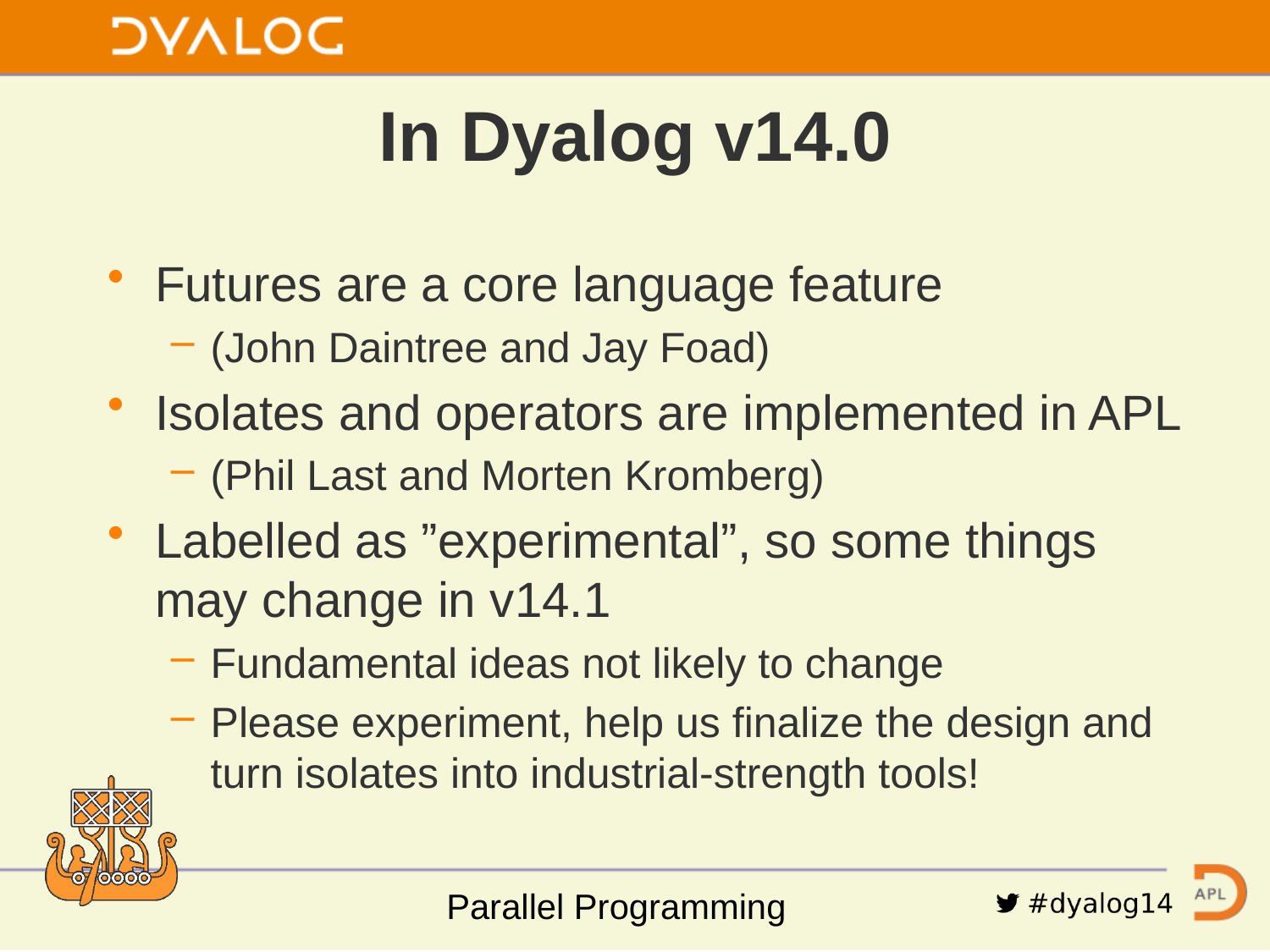

# In Dyalog v14.0
Futures are a core language feature
(John Daintree and Jay Foad)
Isolates and operators are implemented in APL
(Phil Last and Morten Kromberg)
Labelled as ”experimental”, so some things may change in v14.1
Fundamental ideas not likely to change
Please experiment, help us finalize the design and turn isolates into industrial-strength tools!

Parallel Programming